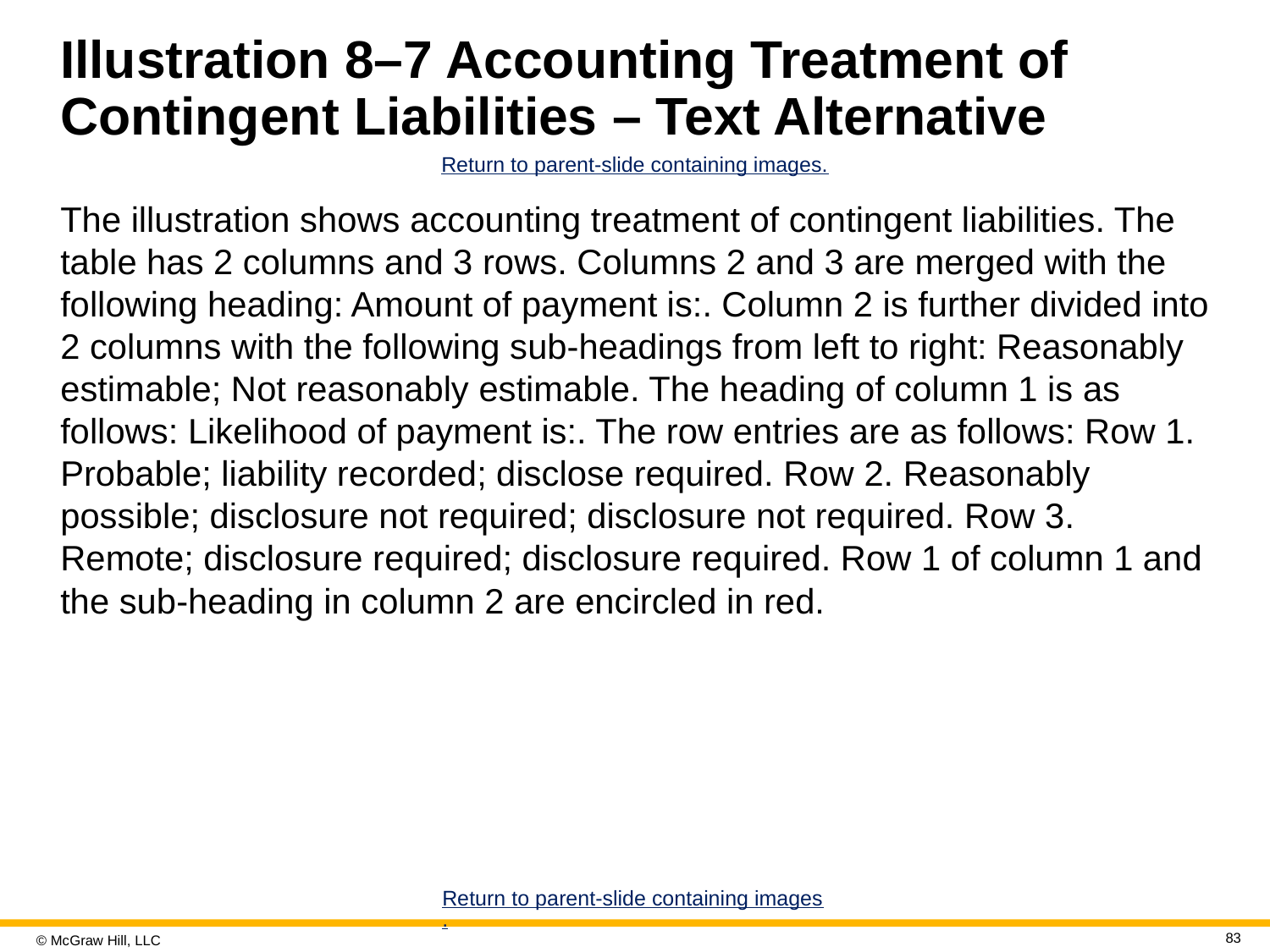

# Illustration 8–7 Accounting Treatment of Contingent Liabilities – Text Alternative
Return to parent-slide containing images.
The illustration shows accounting treatment of contingent liabilities. The table has 2 columns and 3 rows. Columns 2 and 3 are merged with the following heading: Amount of payment is:. Column 2 is further divided into 2 columns with the following sub-headings from left to right: Reasonably estimable; Not reasonably estimable. The heading of column 1 is as follows: Likelihood of payment is:. The row entries are as follows: Row 1. Probable; liability recorded; disclose required. Row 2. Reasonably possible; disclosure not required; disclosure not required. Row 3. Remote; disclosure required; disclosure required. Row 1 of column 1 and the sub-heading in column 2 are encircled in red.
Return to parent-slide containing images.
83